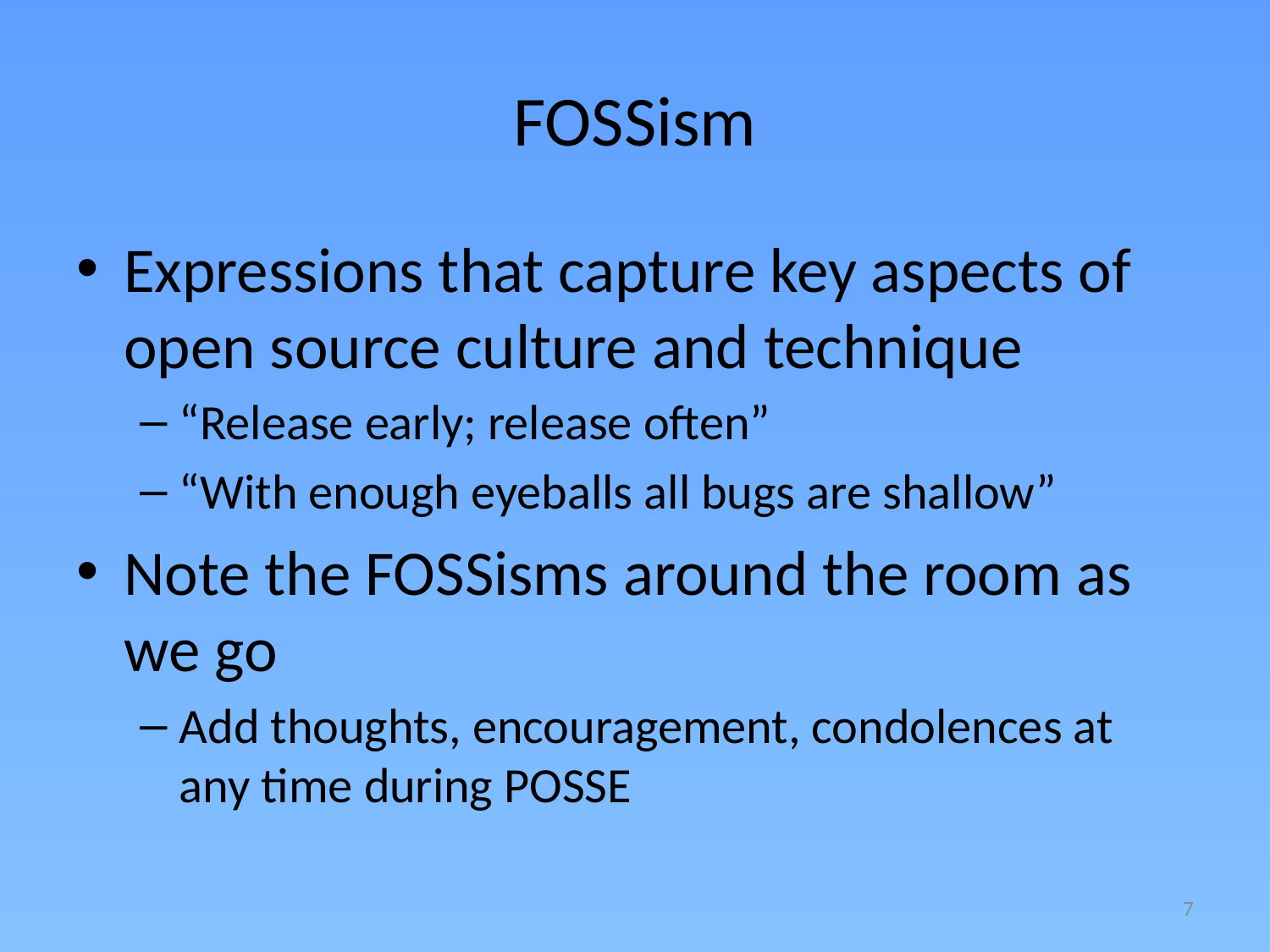

# FOSSism
Expressions that capture key aspects of open source culture and technique
“Release early; release often”
“With enough eyeballs all bugs are shallow”
Note the FOSSisms around the room as we go
Add thoughts, encouragement, condolences at any time during POSSE
7